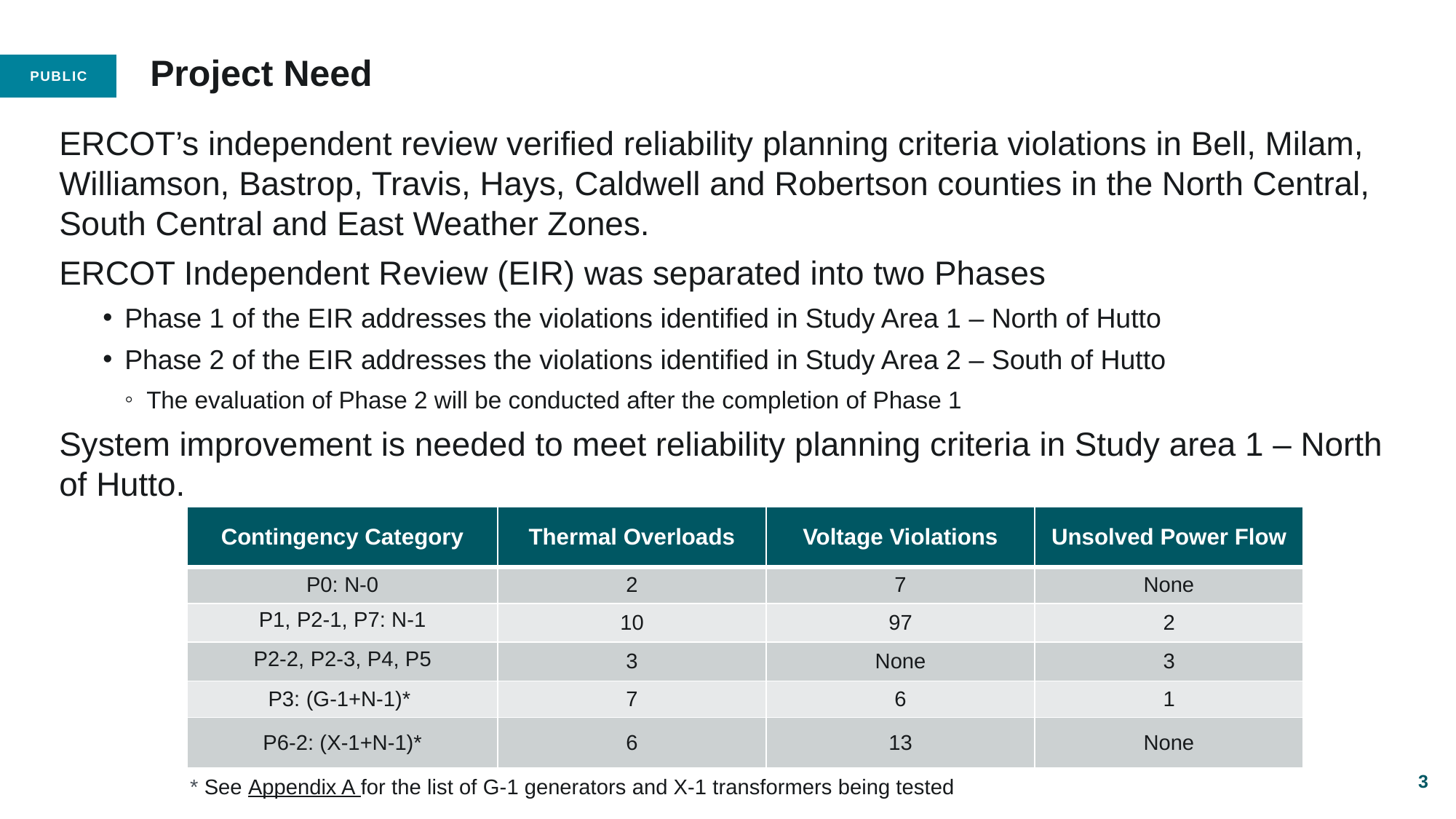

# Project Need
ERCOT’s independent review verified reliability planning criteria violations in Bell, Milam, Williamson, Bastrop, Travis, Hays, Caldwell and Robertson counties in the North Central, South Central and East Weather Zones.
ERCOT Independent Review (EIR) was separated into two Phases
Phase 1 of the EIR addresses the violations identified in Study Area 1 – North of Hutto
Phase 2 of the EIR addresses the violations identified in Study Area 2 – South of Hutto
The evaluation of Phase 2 will be conducted after the completion of Phase 1
System improvement is needed to meet reliability planning criteria in Study area 1 – North of Hutto.

| Contingency Category | Thermal Overloads | Voltage Violations | Unsolved Power Flow |
| --- | --- | --- | --- |
| P0: N-0 | 2 | 7 | None |
| P1, P2-1, P7: N-1 | 10 | 97 | 2 |
| P2-2, P2-3, P4, P5 | 3 | None | 3 |
| P3: (G-1+N-1)\* | 7 | 6 | 1 |
| P6-2: (X-1+N-1)\* | 6 | 13 | None |
3
* See Appendix A for the list of G-1 generators and X-1 transformers being tested